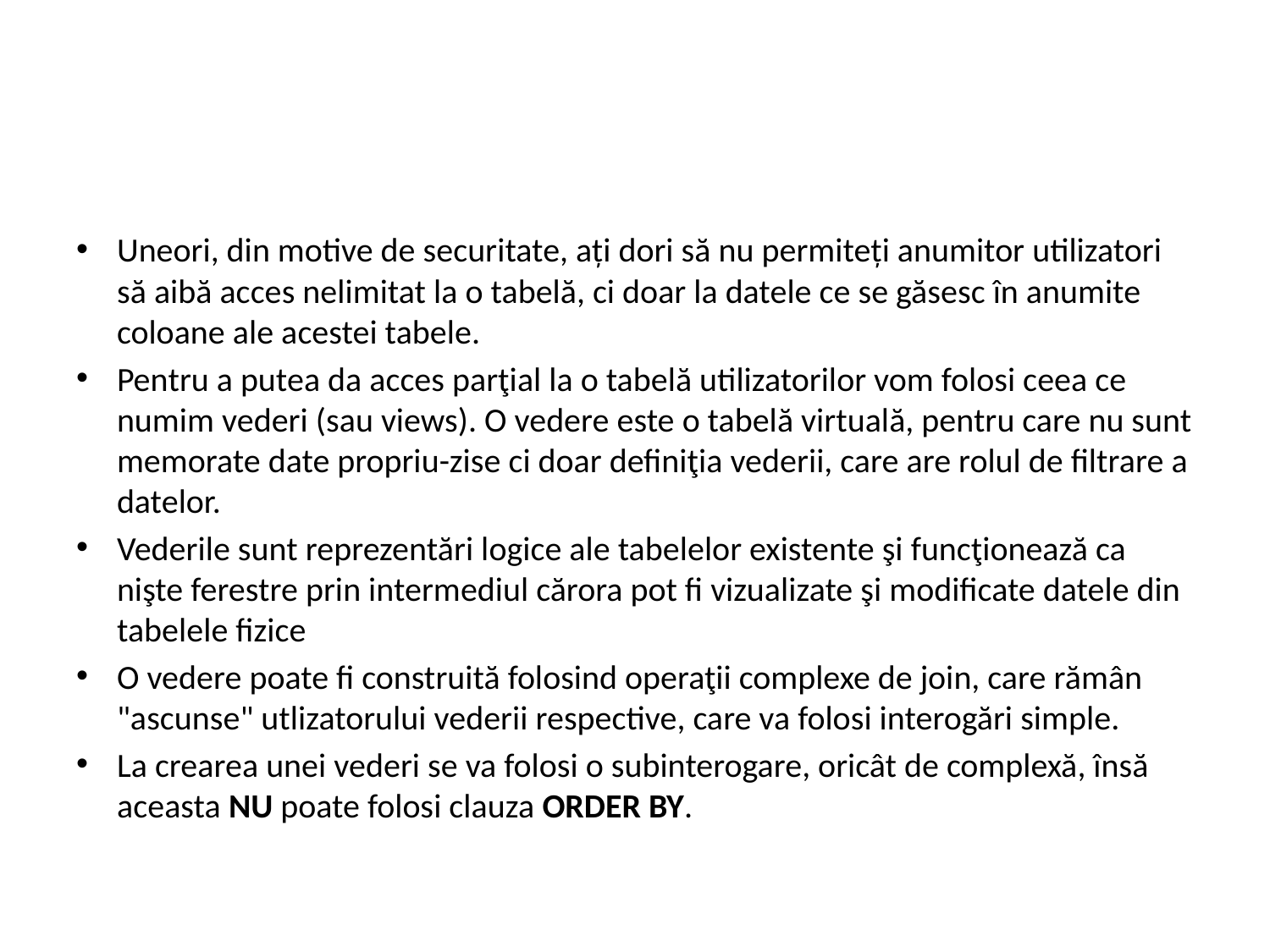

#
Uneori, din motive de securitate, aţi dori să nu permiteţi anumitor utilizatori să aibă acces nelimitat la o tabelă, ci doar la datele ce se găsesc în anumite coloane ale acestei tabele.
Pentru a putea da acces parţial la o tabelă utilizatorilor vom folosi ceea ce numim vederi (sau views). O vedere este o tabelă virtuală, pentru care nu sunt memorate date propriu-zise ci doar definiţia vederii, care are rolul de filtrare a datelor.
Vederile sunt reprezentări logice ale tabelelor existente şi funcţionează ca nişte ferestre prin intermediul cărora pot fi vizualizate şi modificate datele din tabelele fizice
O vedere poate fi construită folosind operaţii complexe de join, care rămân "ascunse" utlizatorului vederii respective, care va folosi interogări simple.
La crearea unei vederi se va folosi o subinterogare, oricât de complexă, însă aceasta NU poate folosi clauza ORDER BY.